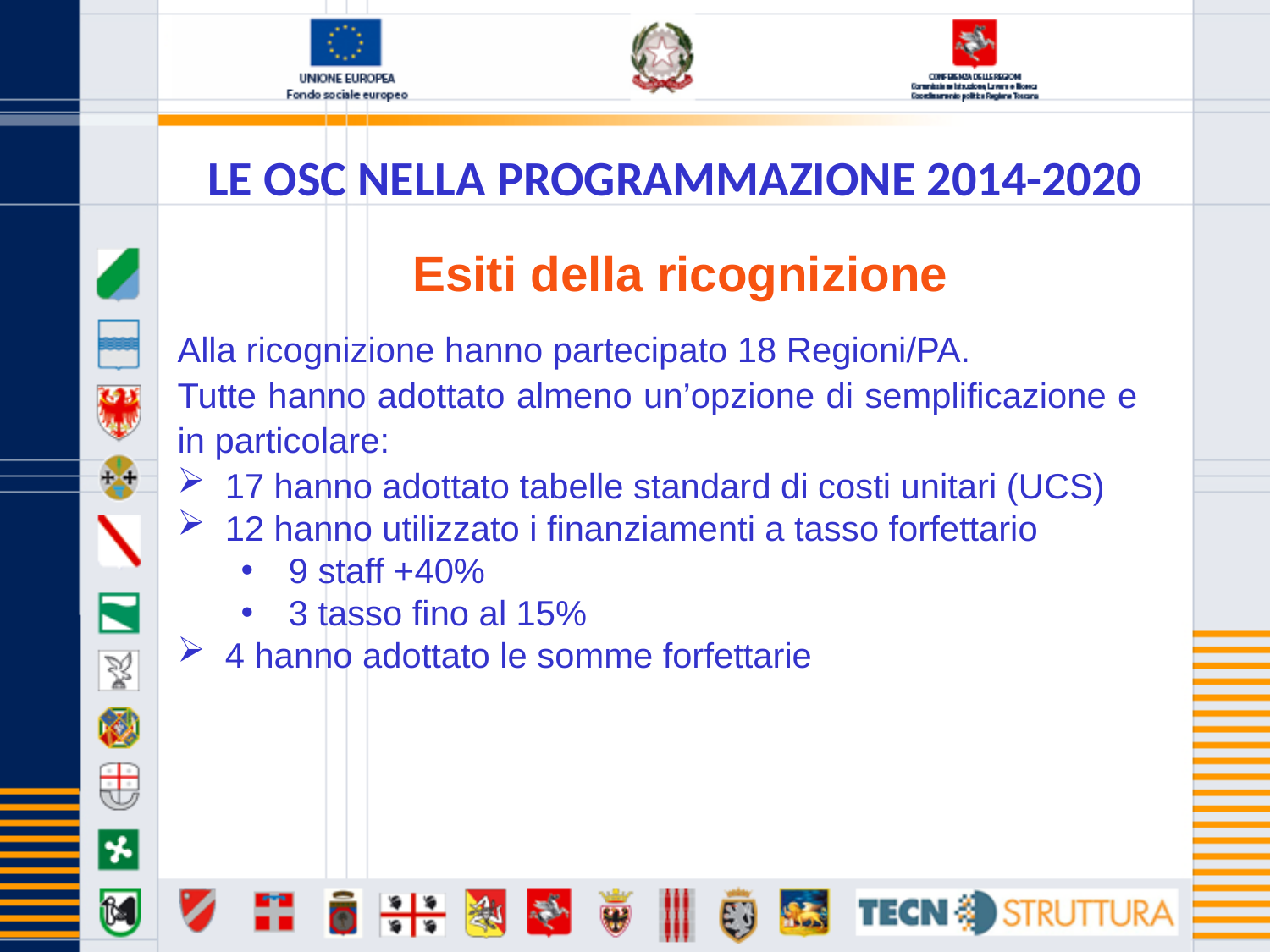

# Le OSC nella programmazione 2014-2020
Esiti della ricognizione
Alla ricognizione hanno partecipato 18 Regioni/PA.
Tutte hanno adottato almeno un’opzione di semplificazione e     in particolare:
17 hanno adottato tabelle standard di costi unitari (UCS)
12 hanno utilizzato i finanziamenti a tasso forfettario
9 staff +40%
3 tasso fino al 15%
4 hanno adottato le somme forfettarie